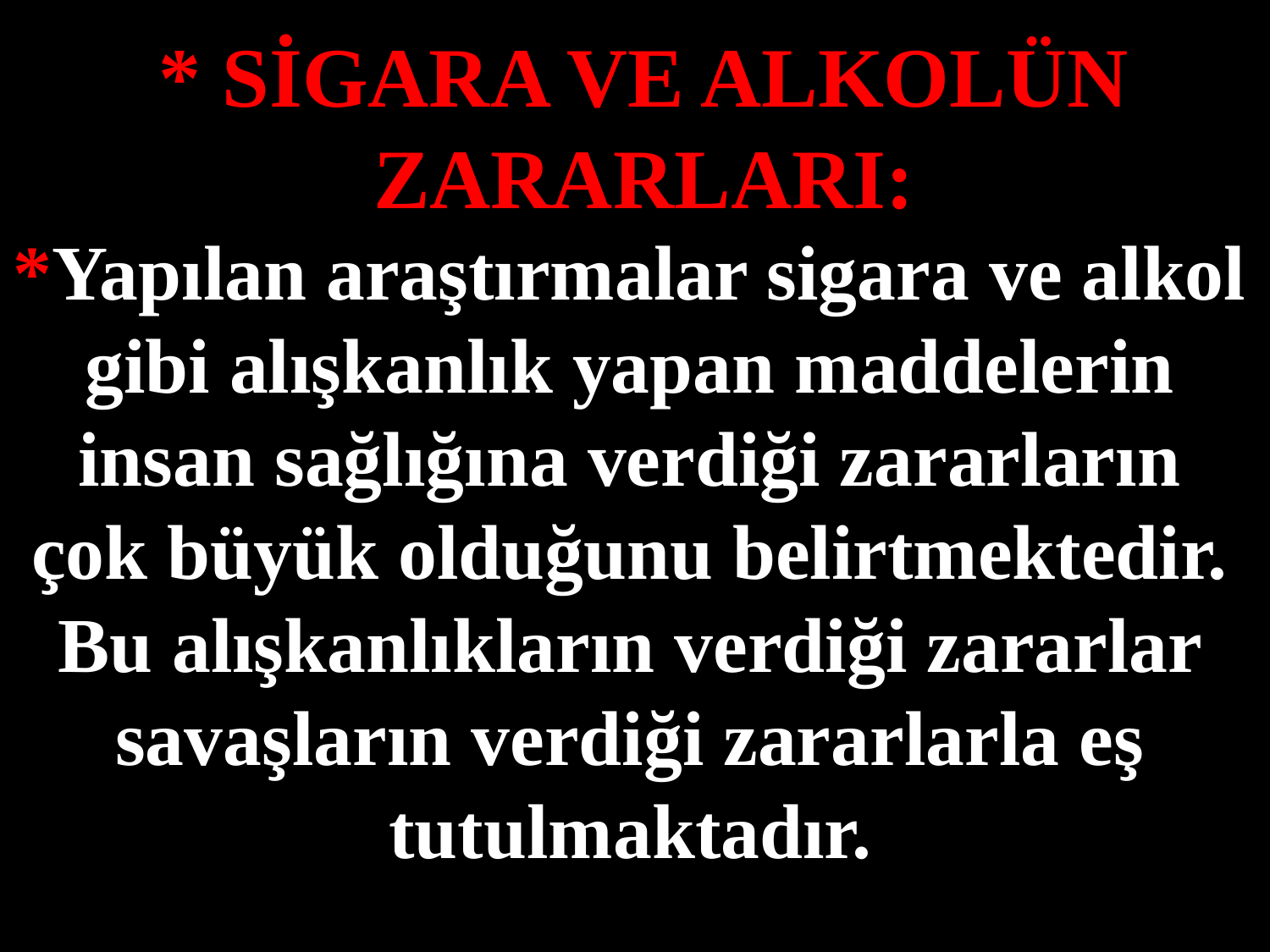

* SİGARA VE ALKOLÜN ZARARLARI:
*Yapılan araştırmalar sigara ve alkol gibi alışkanlık yapan maddelerin insan sağlığına verdiği zararların çok büyük olduğunu belirtmektedir. Bu alışkanlıkların verdiği zararlar savaşların verdiği zararlarla eş tutulmaktadır.
#